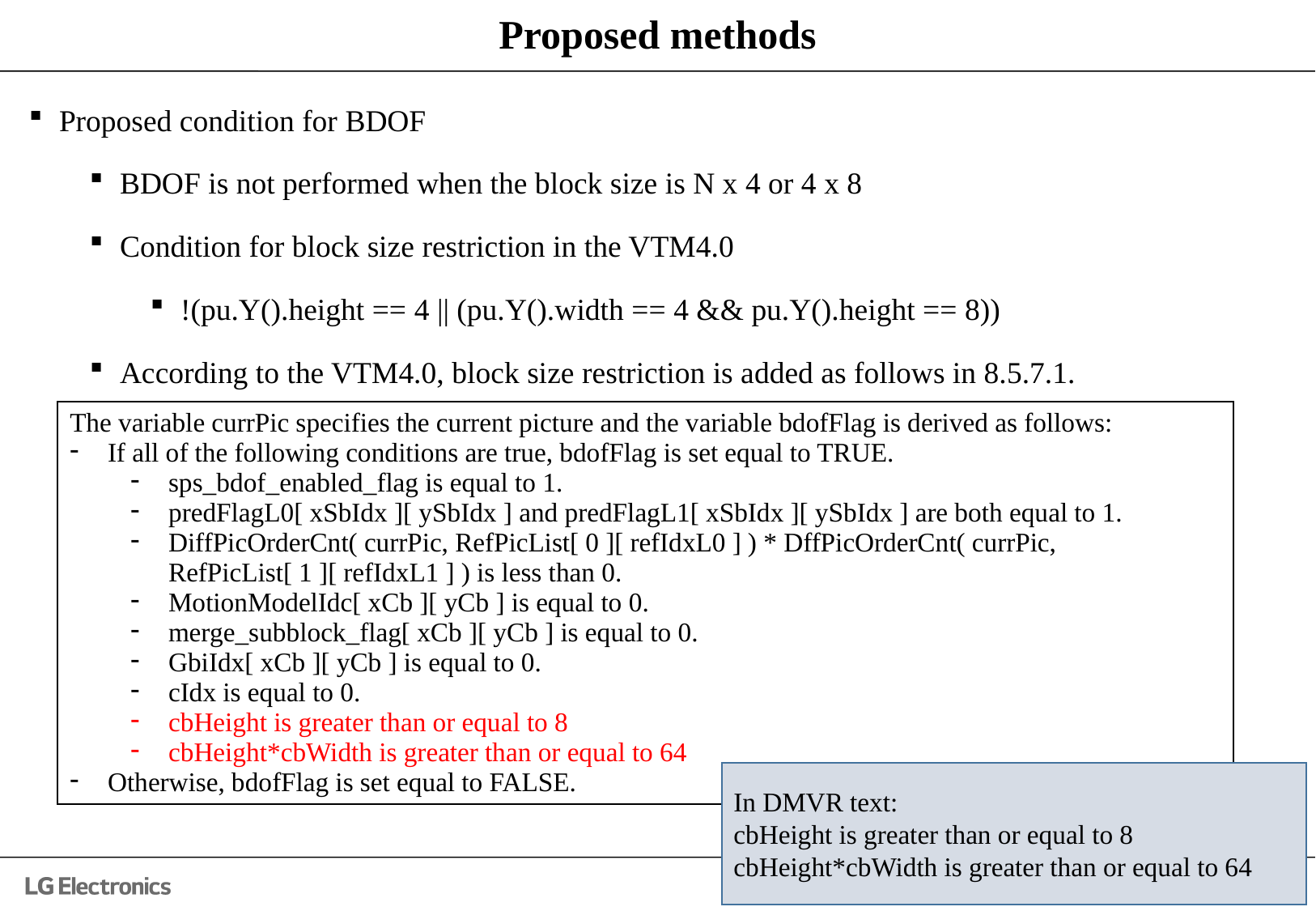

# Proposed methods
Proposed condition for BDOF
BDOF is not performed when the block size is N x 4 or 4 x 8
Condition for block size restriction in the VTM4.0
!(pu.Y().height == 4 || (pu.Y().width == 4 && pu.Y().height == 8))
According to the VTM4.0, block size restriction is added as follows in 8.5.7.1.

| The variable currPic specifies the current picture and the variable bdofFlag is derived as follows: If all of the following conditions are true, bdofFlag is set equal to TRUE. sps\_bdof\_enabled\_flag is equal to 1. predFlagL0[ xSbIdx ][ ySbIdx ] and predFlagL1[ xSbIdx ][ ySbIdx ] are both equal to 1. DiffPicOrderCnt( currPic, RefPicList[ 0 ][ refIdxL0 ] ) \* DffPicOrderCnt( currPic, RefPicList[ 1 ][ refIdxL1 ] ) is less than 0. MotionModelIdc[ xCb ][ yCb ] is equal to 0. merge\_subblock\_flag[ xCb ][ yCb ] is equal to 0. GbiIdx[ xCb ][ yCb ] is equal to 0. cIdx is equal to 0. cbHeight is greater than or equal to 8 cbHeight\*cbWidth is greater than or equal to 64 Otherwise, bdofFlag is set equal to FALSE. |
| --- |
In DMVR text:
cbHeight is greater than or equal to 8
cbHeight*cbWidth is greater than or equal to 64
3